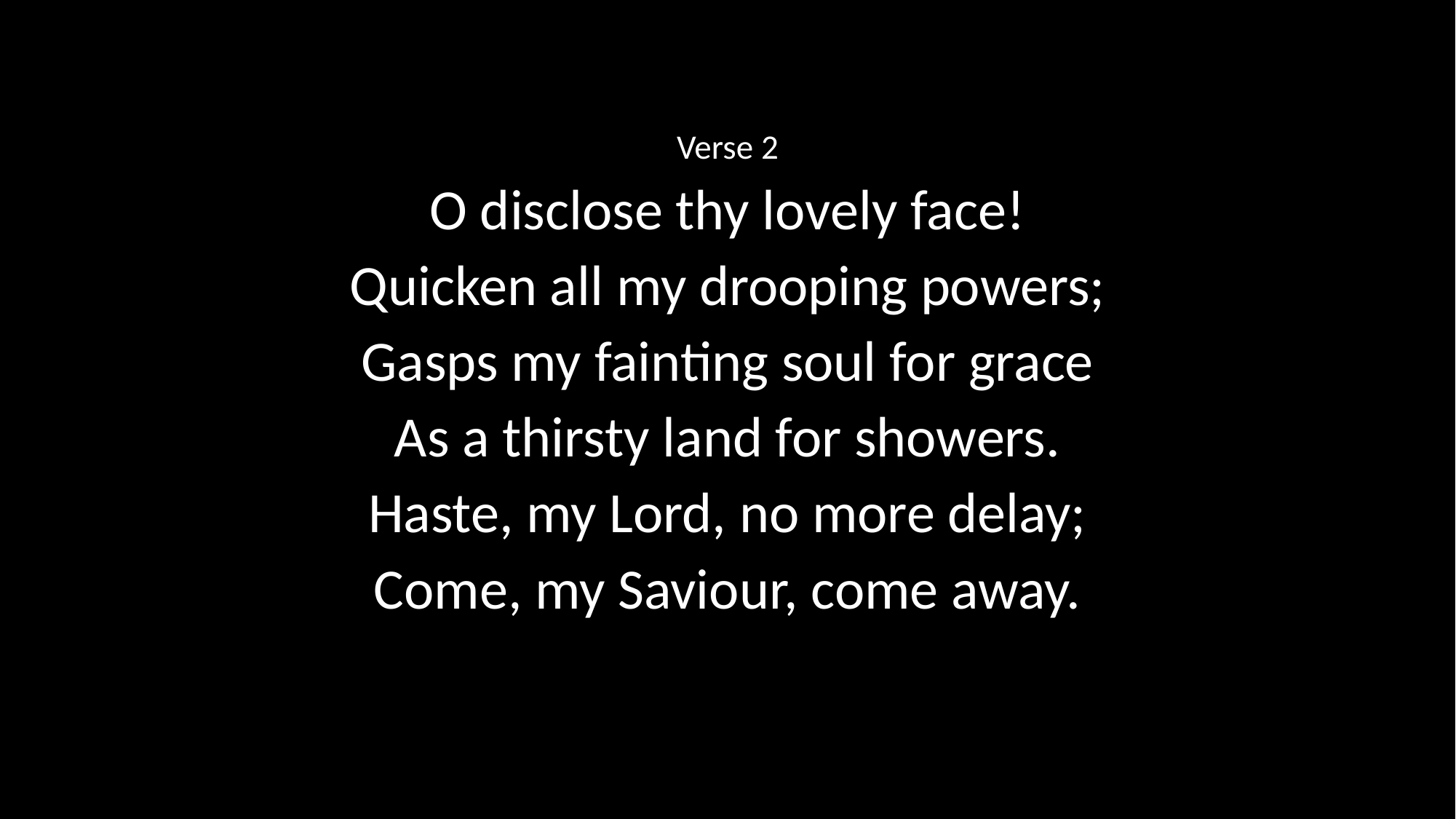

Verse 2
O disclose thy lovely face!
Quicken all my drooping powers;
Gasps my fainting soul for grace
As a thirsty land for showers.
Haste, my Lord, no more delay;
Come, my Saviour, come away.